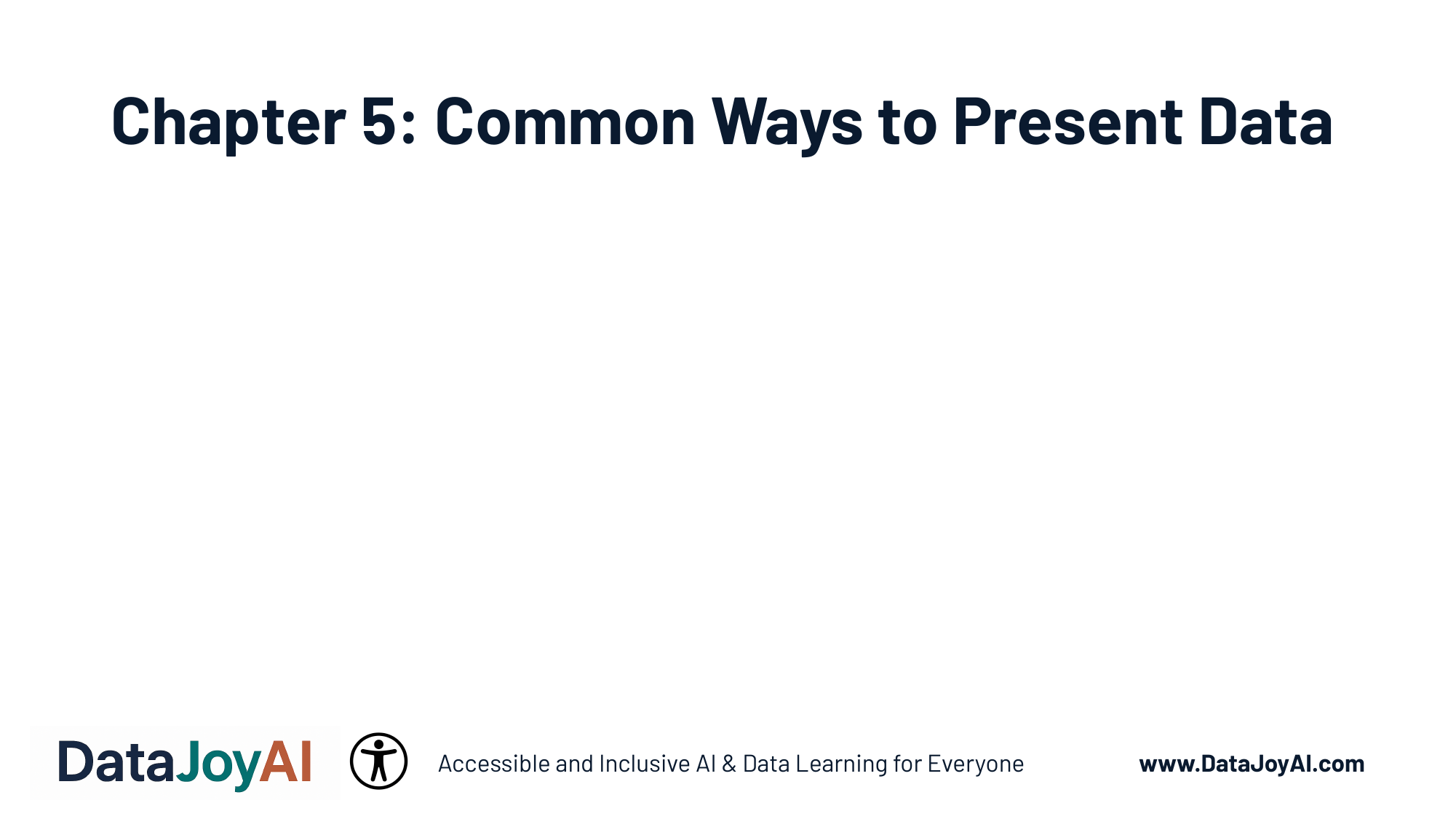

# Chapter 5: Common Ways to Present Data